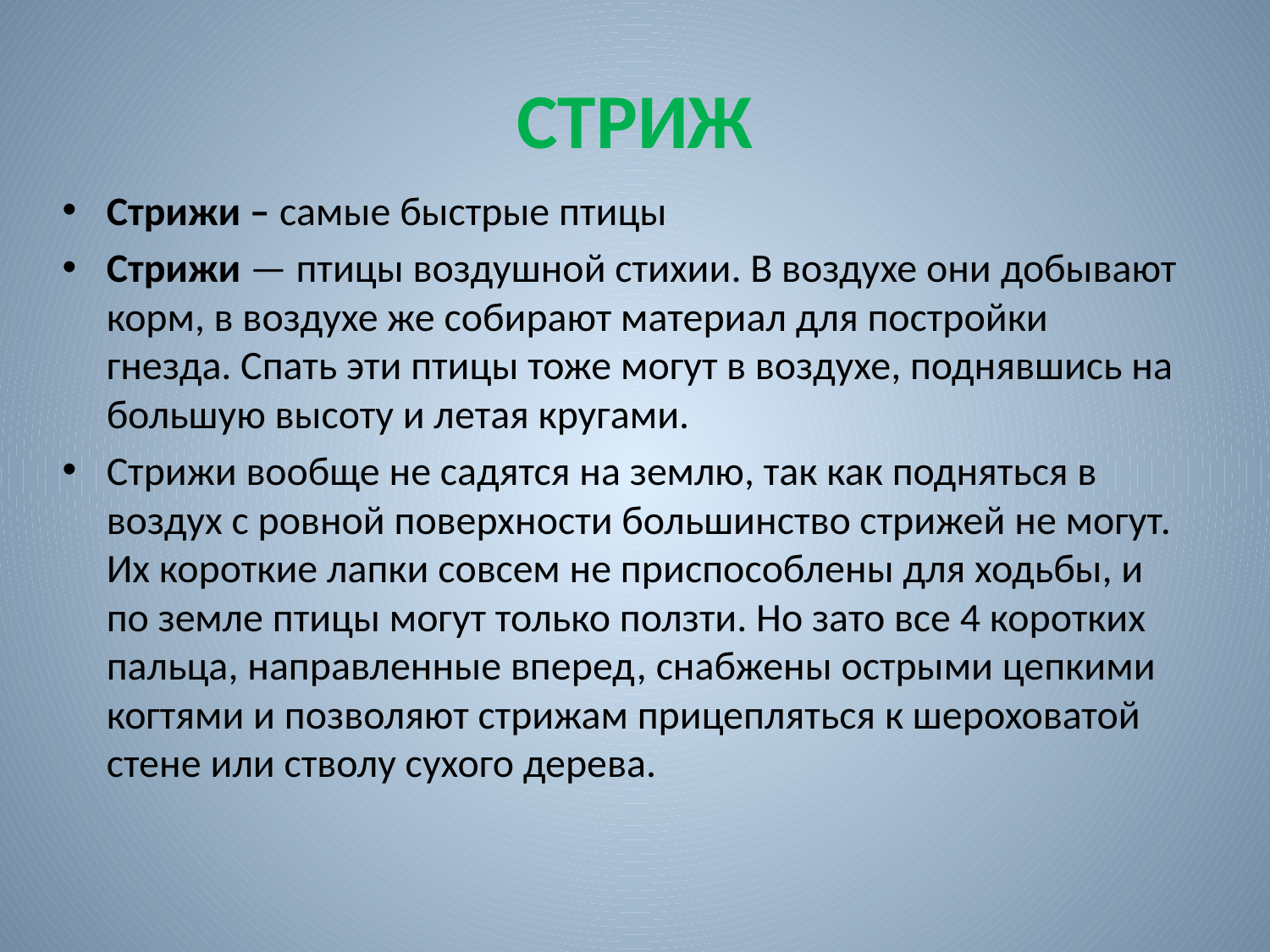

# СТРИЖ
Стрижи – самые быстрые птицы
Стрижи — птицы воздушной стихии. В воздухе они добывают корм, в воздухе же собирают материал для постройки гнезда. Спать эти птицы тоже могут в воздухе, поднявшись на большую высоту и летая кругами.
Стрижи вообще не садятся на землю, так как подняться в воздух с ровной поверхности большинство стрижей не могут. Их короткие лапки совсем не приспособлены для ходьбы, и по земле птицы могут только ползти. Но зато все 4 коротких пальца, направленные вперед, снабжены острыми цепкими когтями и позволяют стрижам прицепляться к шероховатой стене или стволу сухого дерева.